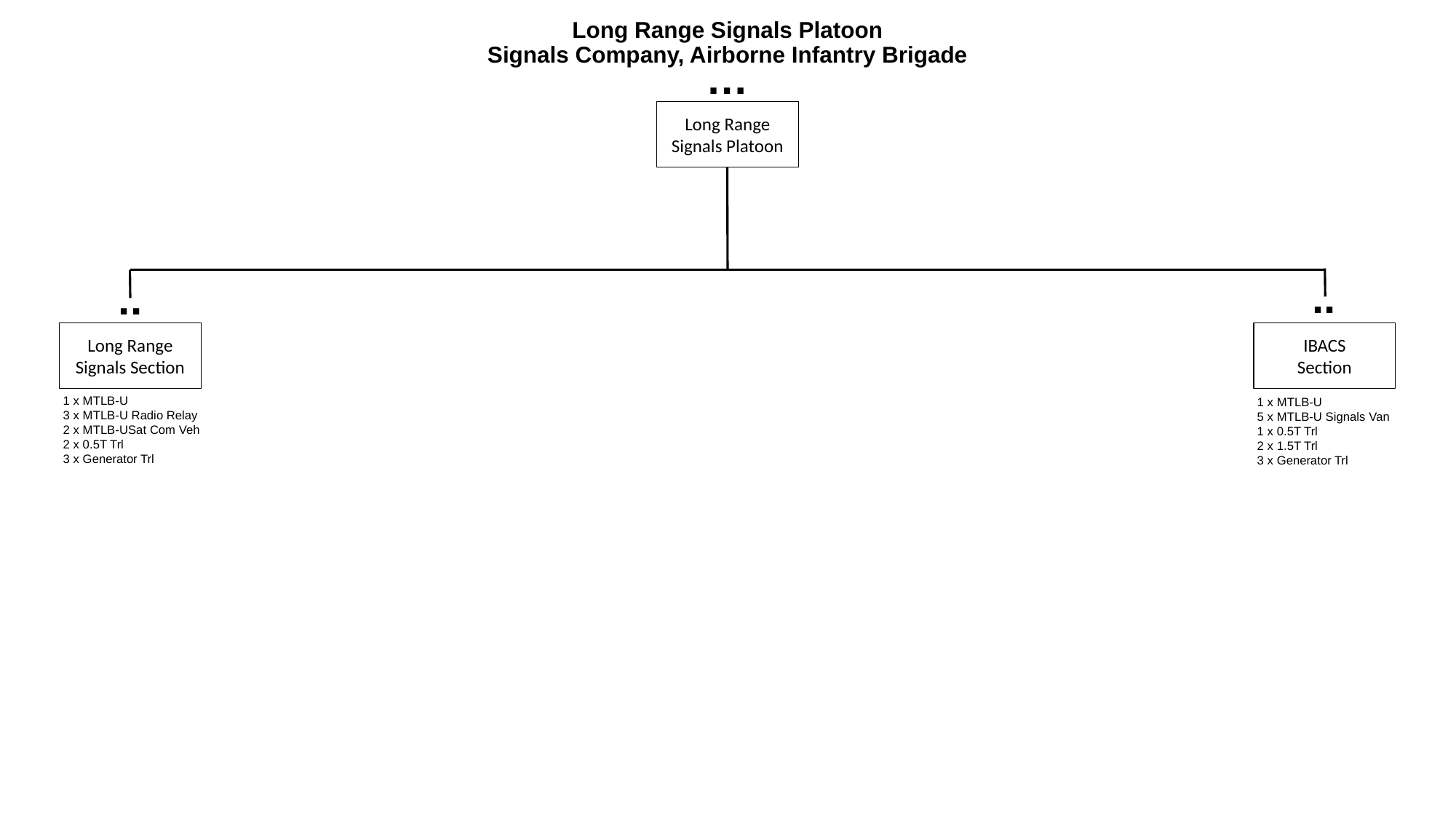

# Long Range Signals Platoon Signals Company, Airborne Infantry Brigade
…
Long Range
Signals Platoon
..
..
Long Range
Signals Section
IBACS
Section
1 x MTLB-U
3 x MTLB-U Radio Relay
2 x MTLB-USat Com Veh
2 x 0.5T Trl
3 x Generator Trl
1 x MTLB-U
5 x MTLB-U Signals Van
1 x 0.5T Trl
2 x 1.5T Trl
3 x Generator Trl